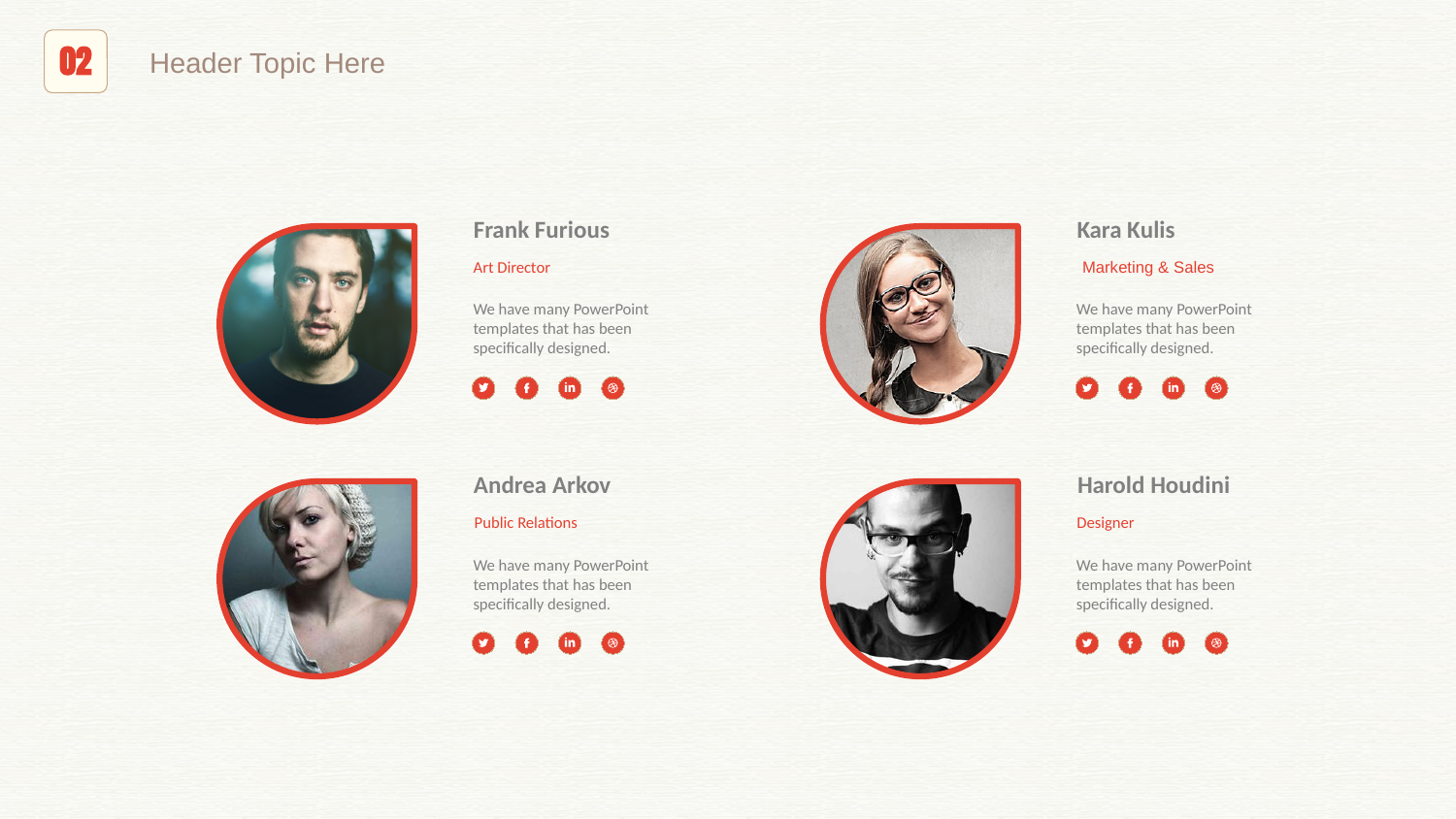

02
Header Topic Here
Frank Furious
Kara Kulis

Art Director
Marketing & Sales
We have many PowerPoint templates that has been specifically designed.
We have many PowerPoint templates that has been specifically designed.

Andrea Arkov
Harold Houdini

Public Relations
Designer
We have many PowerPoint templates that has been specifically designed.
We have many PowerPoint templates that has been specifically designed.